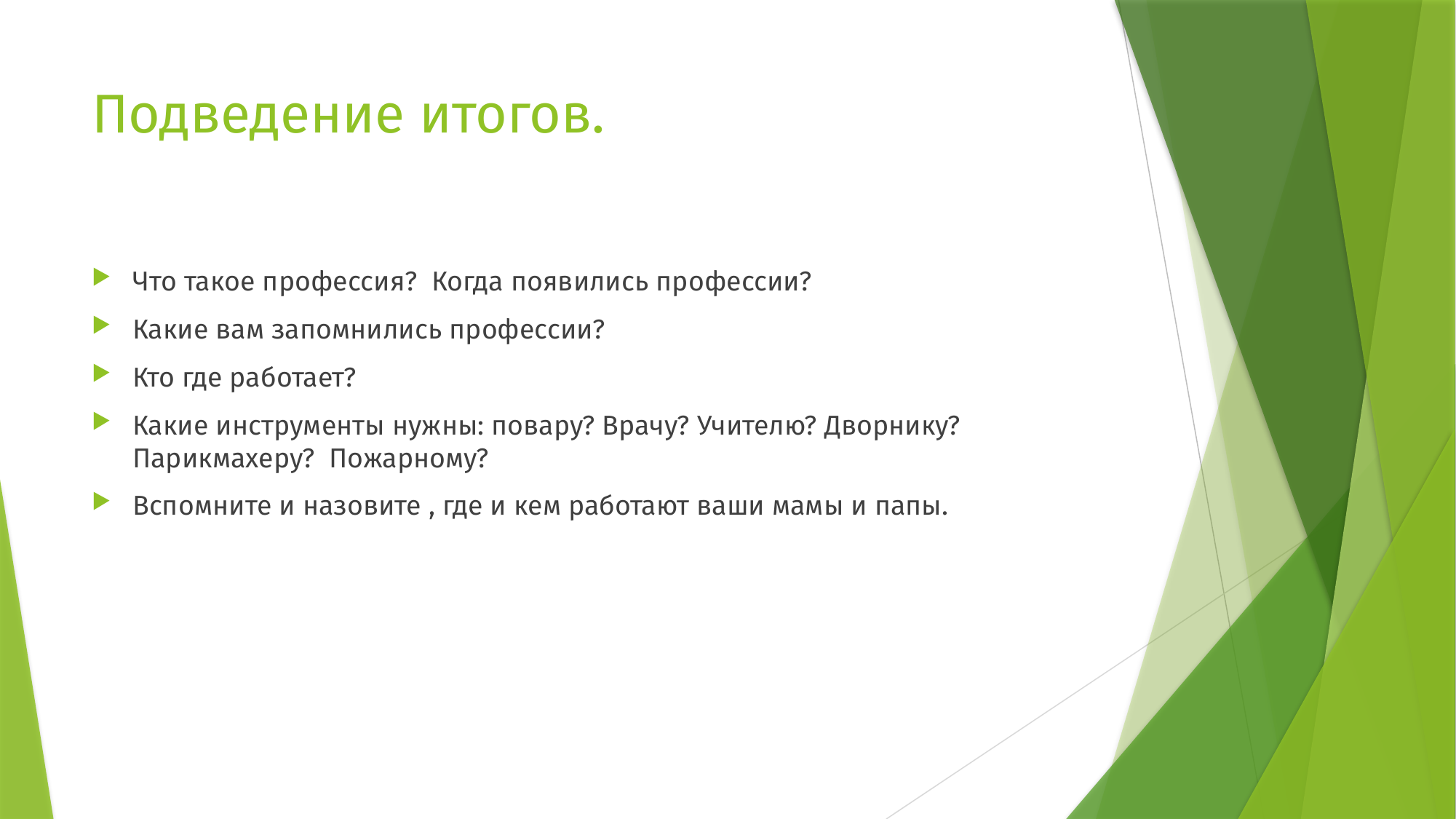

# Подведение итогов.
Что такое профессия?  Когда появились профессии?
Какие вам запомнились профессии?
Кто где работает?
Какие инструменты нужны: повару? Врачу? Учителю? Дворнику? Парикмахеру?  Пожарному?
Вспомните и назовите , где и кем работают ваши мамы и папы.